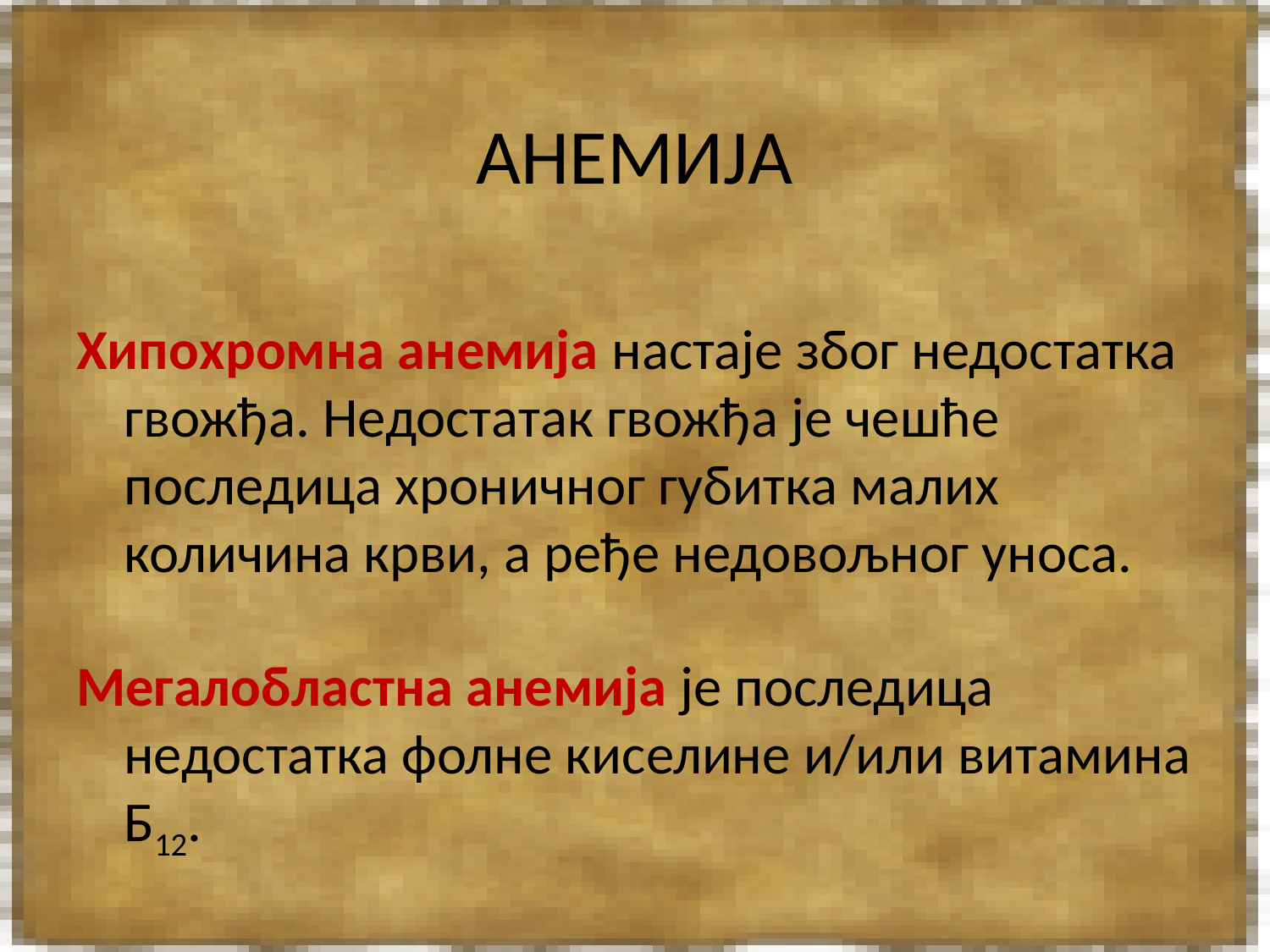

# АНЕМИЈА
Хипохромна анемија настаје због недостатка гвожђа. Недостатак гвожђа је чешће последица хроничног губитка малих количина крви, а ређе недовољног уноса.

Мегалобластна анемија је последица недостатка фолне киселине и/или витамина Б12.